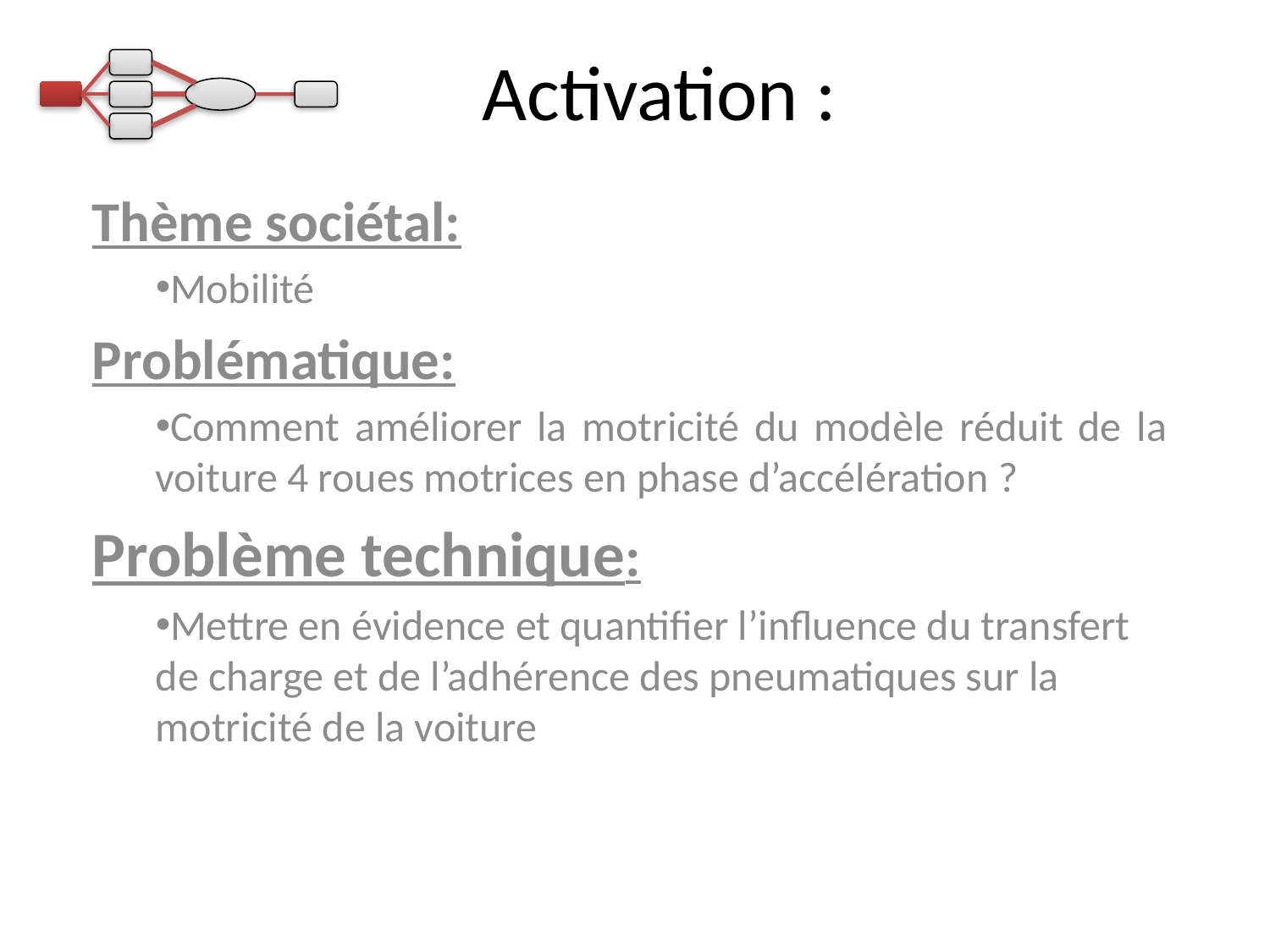

Activation :

Thème sociétal:
Mobilité
Problématique:
Comment améliorer la motricité du modèle réduit de la voiture 4 roues motrices en phase d’accélération ?
Problème technique:
Mettre en évidence et quantifier l’influence du transfert de charge et de l’adhérence des pneumatiques sur la motricité de la voiture